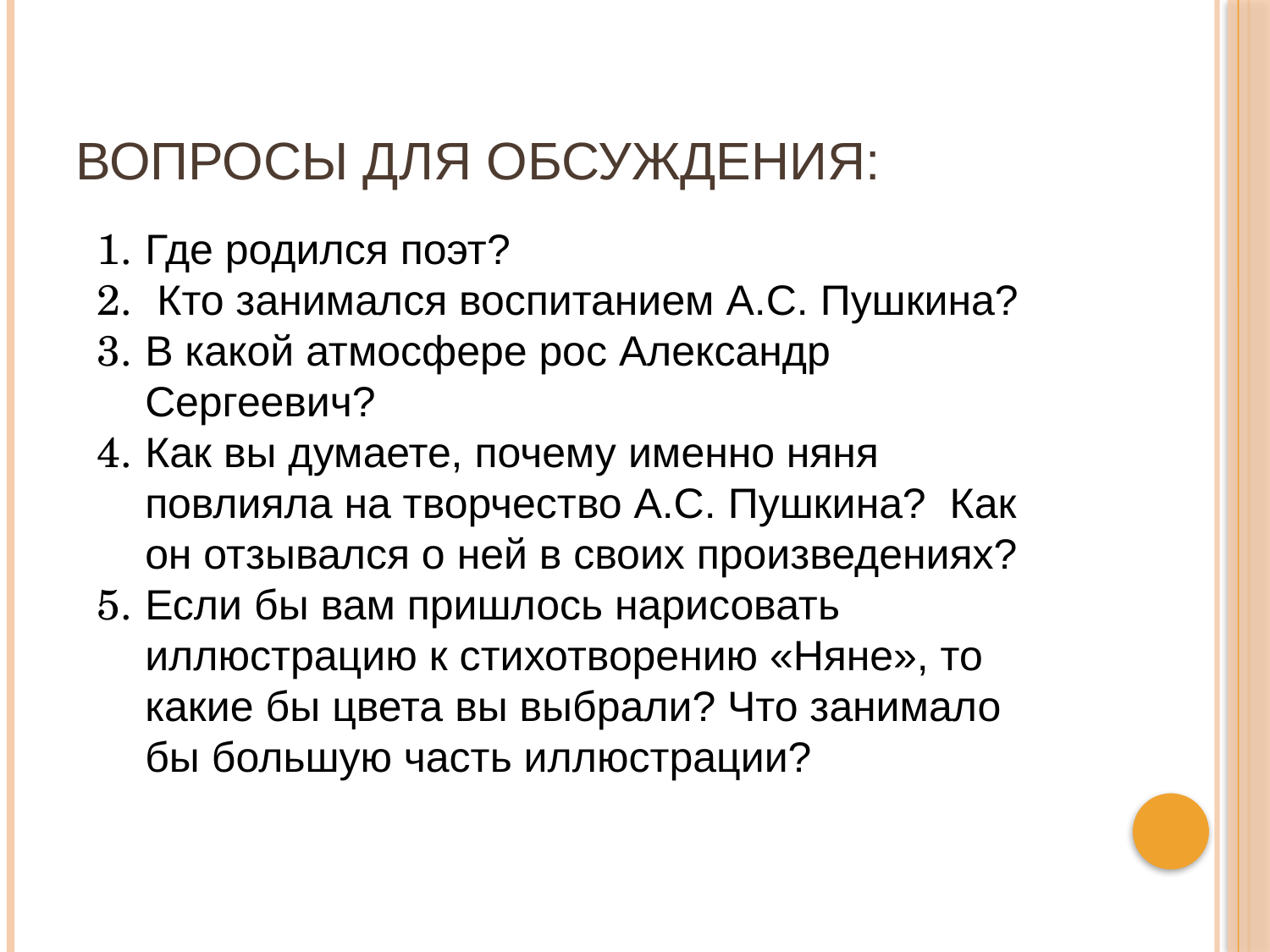

# Вопросы для обсуждения:
Где родился поэт?
 Кто занимался воспитанием А.С. Пушкина?
В какой атмосфере рос Александр Сергеевич?
Как вы думаете, почему именно няня повлияла на творчество А.С. Пушкина?  Как он отзывался о ней в своих произведениях?
Если бы вам пришлось нарисовать иллюстрацию к стихотворению «Няне», то какие бы цвета вы выбрали? Что занимало бы большую часть иллюстрации?